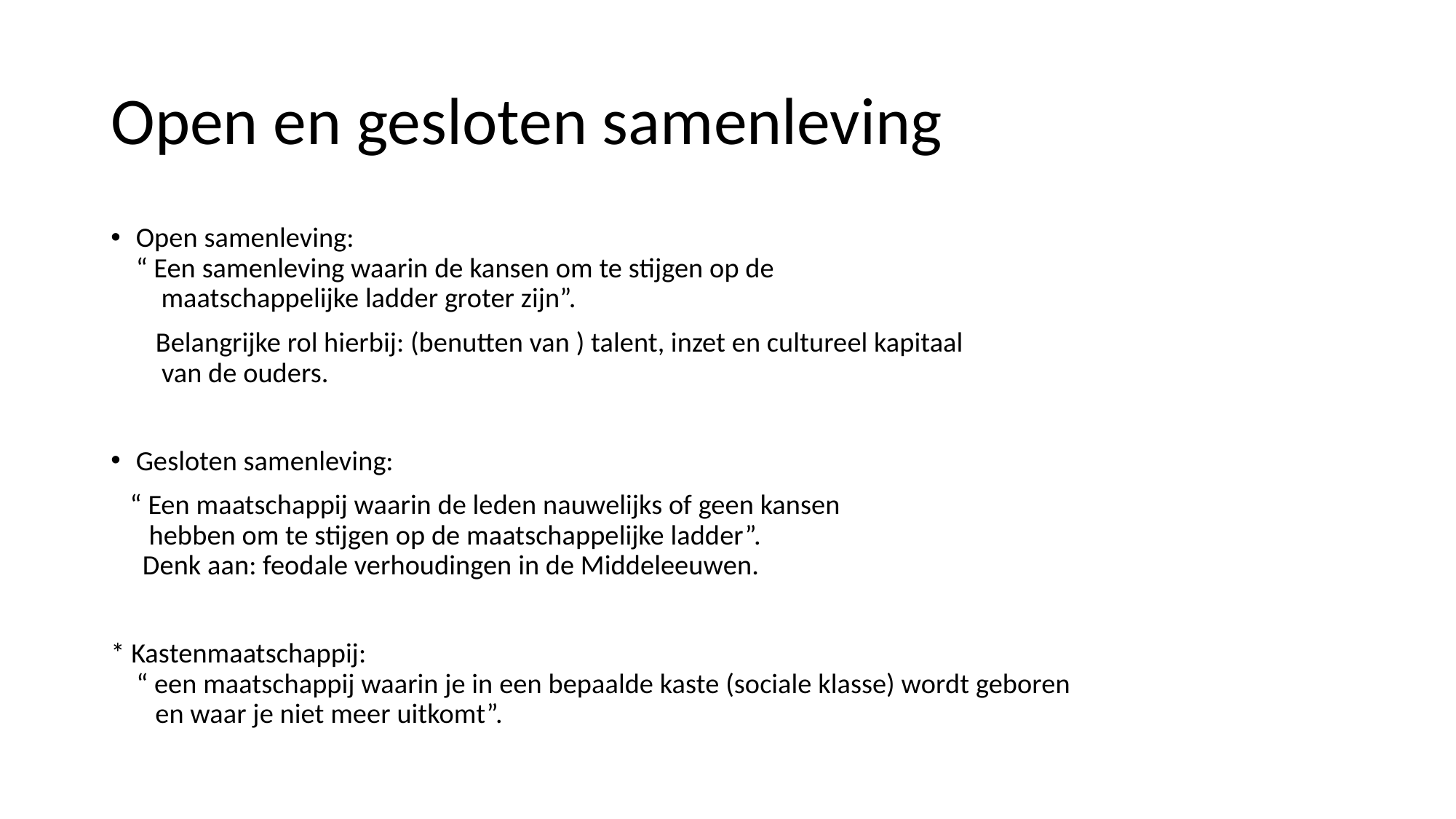

# Open en gesloten samenleving
Open samenleving:
“ Een samenleving waarin de kansen om te stijgen op de
    maatschappelijke ladder groter zijn”.
       Belangrijke rol hierbij: (benutten van ) talent, inzet en cultureel kapitaal
        van de ouders.

Gesloten samenleving:
   “ Een maatschappij waarin de leden nauwelijks of geen kansen
      hebben om te stijgen op de maatschappelijke ladder”.
     Denk aan: feodale verhoudingen in de Middeleeuwen.

* Kastenmaatschappij:
    “ een maatschappij waarin je in een bepaalde kaste (sociale klasse) wordt geboren
       en waar je niet meer uitkomt”.